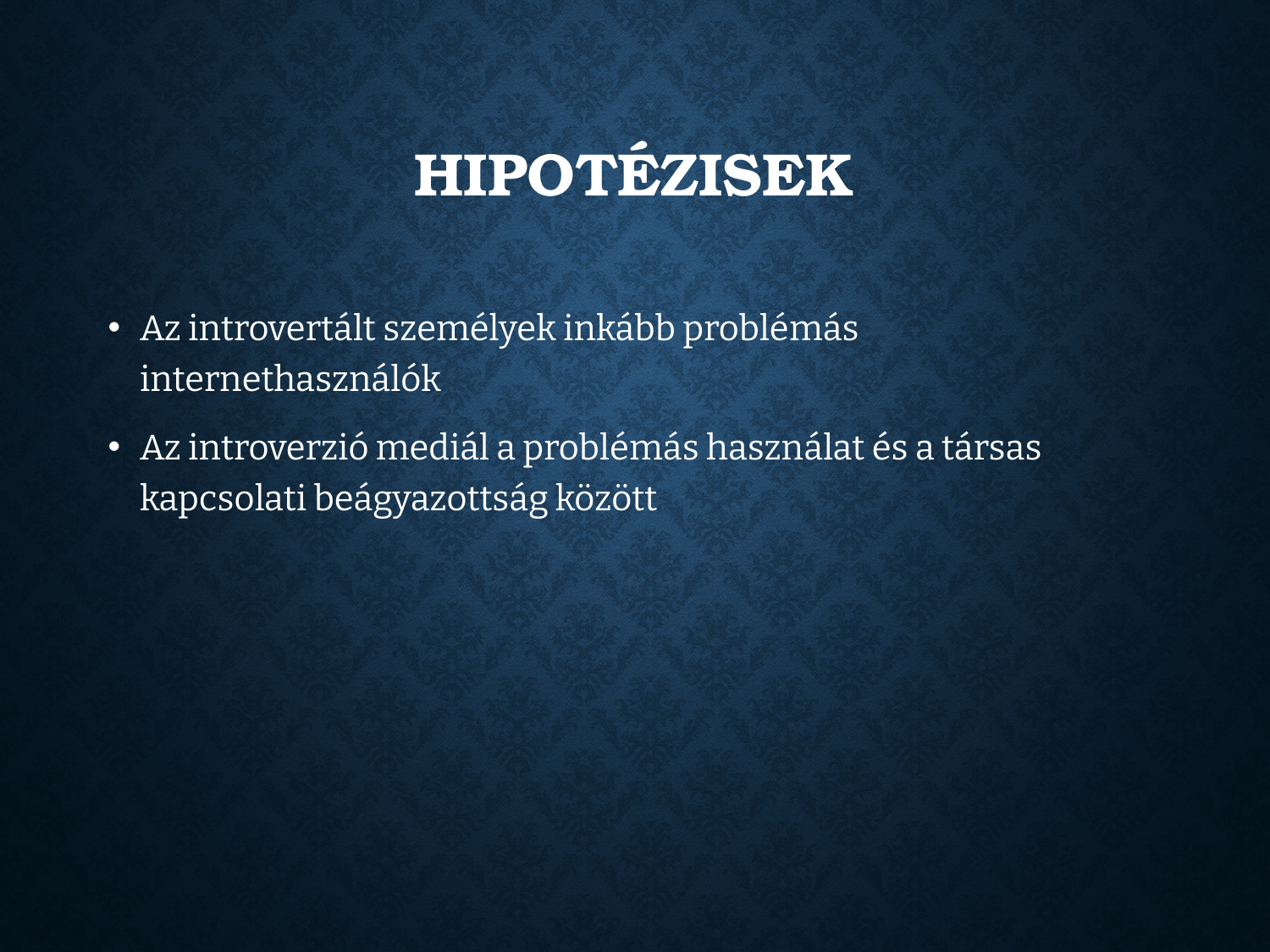

# Hipotézisek
Az introvertált személyek inkább problémás internethasználók
Az introverzió mediál a problémás használat és a társas kapcsolati beágyazottság között